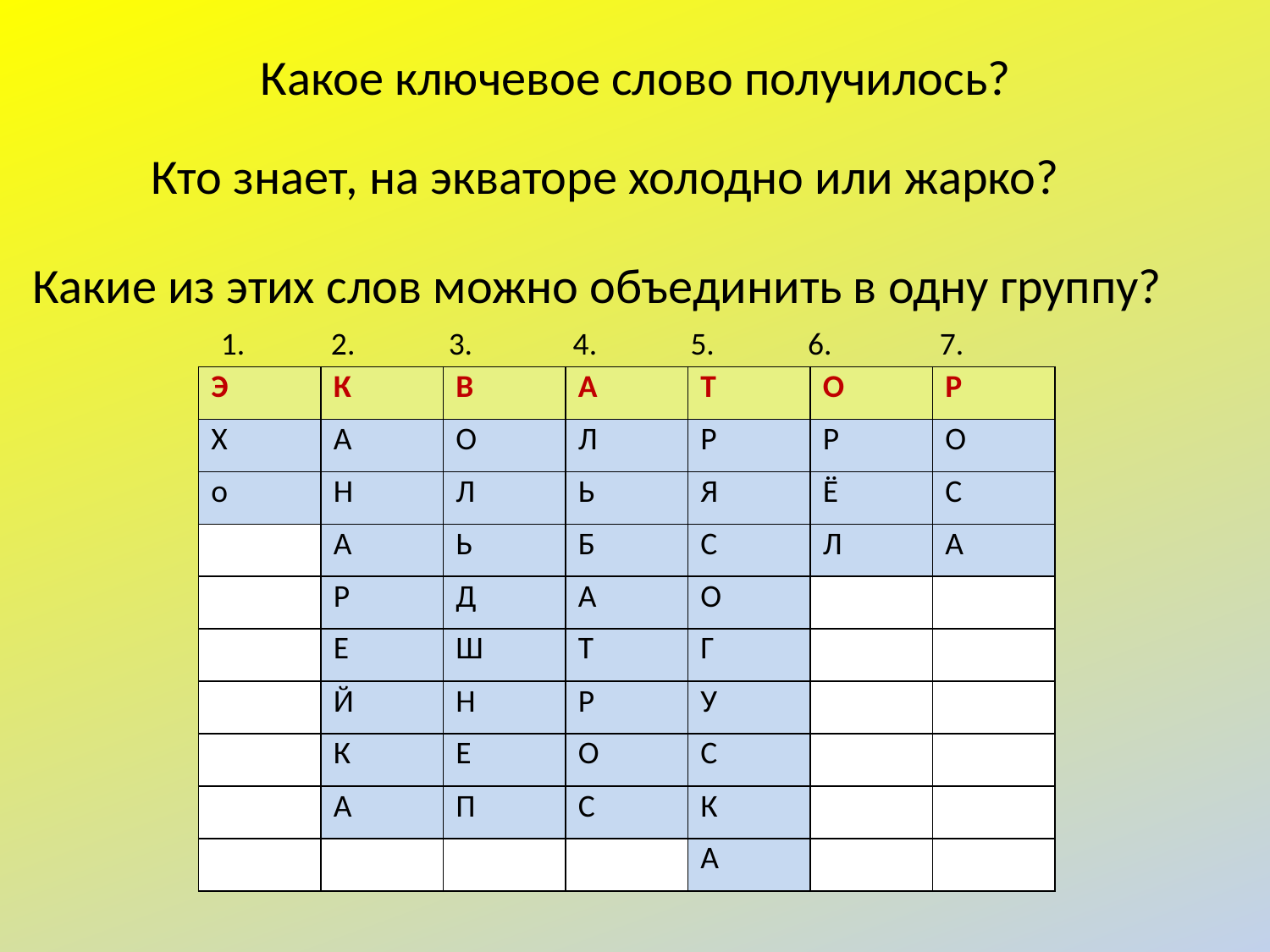

Какое ключевое слово получилось?
Кто знает, на экваторе холодно или жарко?
Какие из этих слов можно объединить в одну группу?
1.            2.             3.              4.             5.             6.               7.
| Э | К | В | А | Т | О | Р |
| --- | --- | --- | --- | --- | --- | --- |
| Х | А | О | Л | Р | Р | О |
| о | Н | Л | Ь | Я | Ё | С |
|  | А | Ь | Б | С | Л | А |
|  | Р | Д | А | О |  |  |
|  | Е | Ш | Т | Г |  |  |
|  | Й | Н | Р | У |  |  |
|  | К | Е | О | С |  |  |
|  | А | П | С | К |  |  |
|  |  |  |  | А |  |  |